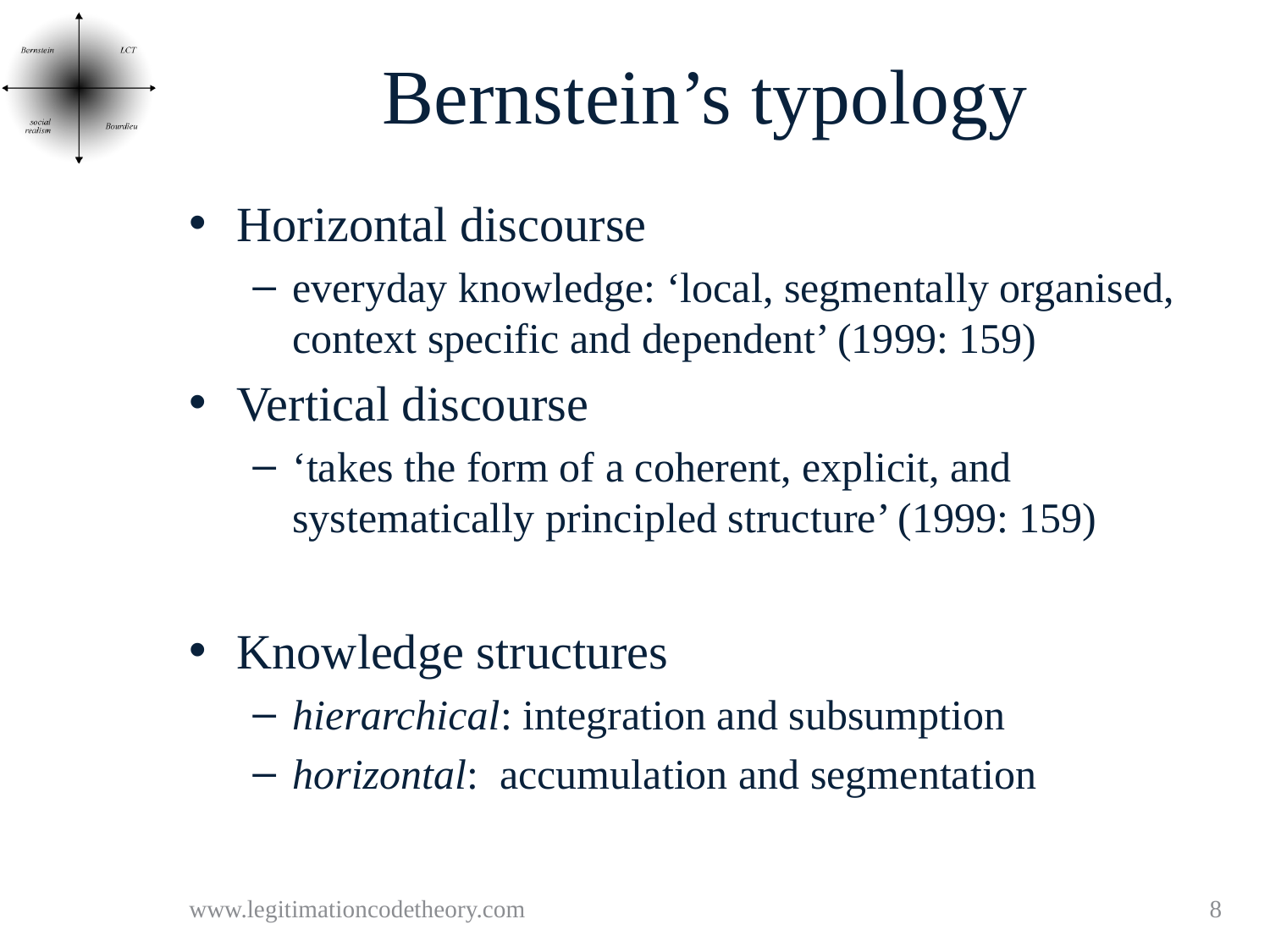

# Bernstein’s typology

Horizontal discourse
everyday knowledge: ‘local, segmentally organised, context specific and dependent’ (1999: 159)
Vertical discourse
‘takes the form of a coherent, explicit, and systematically principled structure’ (1999: 159)

Knowledge structures
hierarchical: integration and subsumption
horizontal:  accumulation and segmentation
www.legitimationcodetheory.com
8